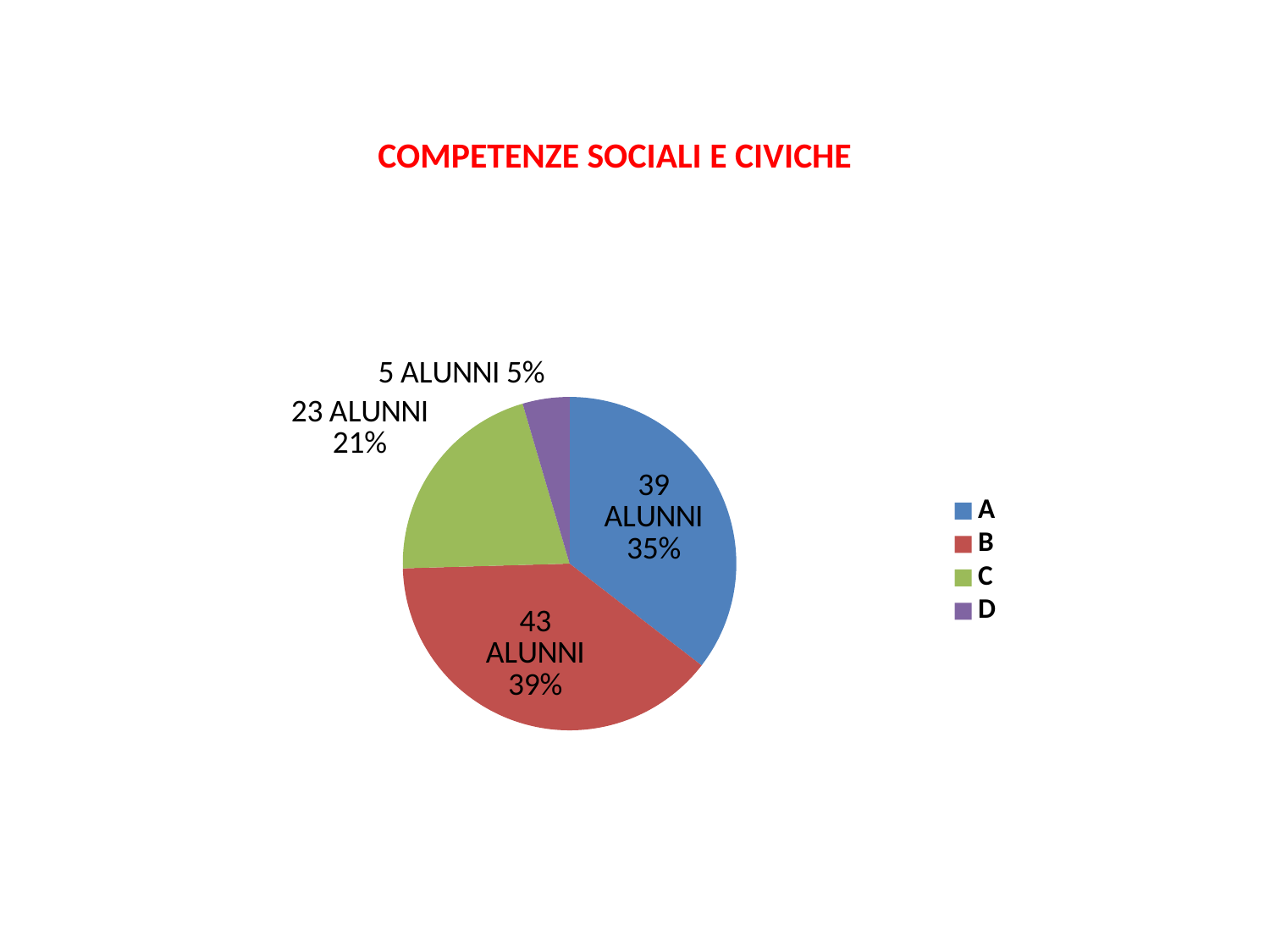

COMPETENZE SOCIALI E CIVICHE

### Chart

| Category |  |
|---|---|
| A | 39.0 |
| B | 43.0 |
| C | 23.0 |
| D | 5.0 |